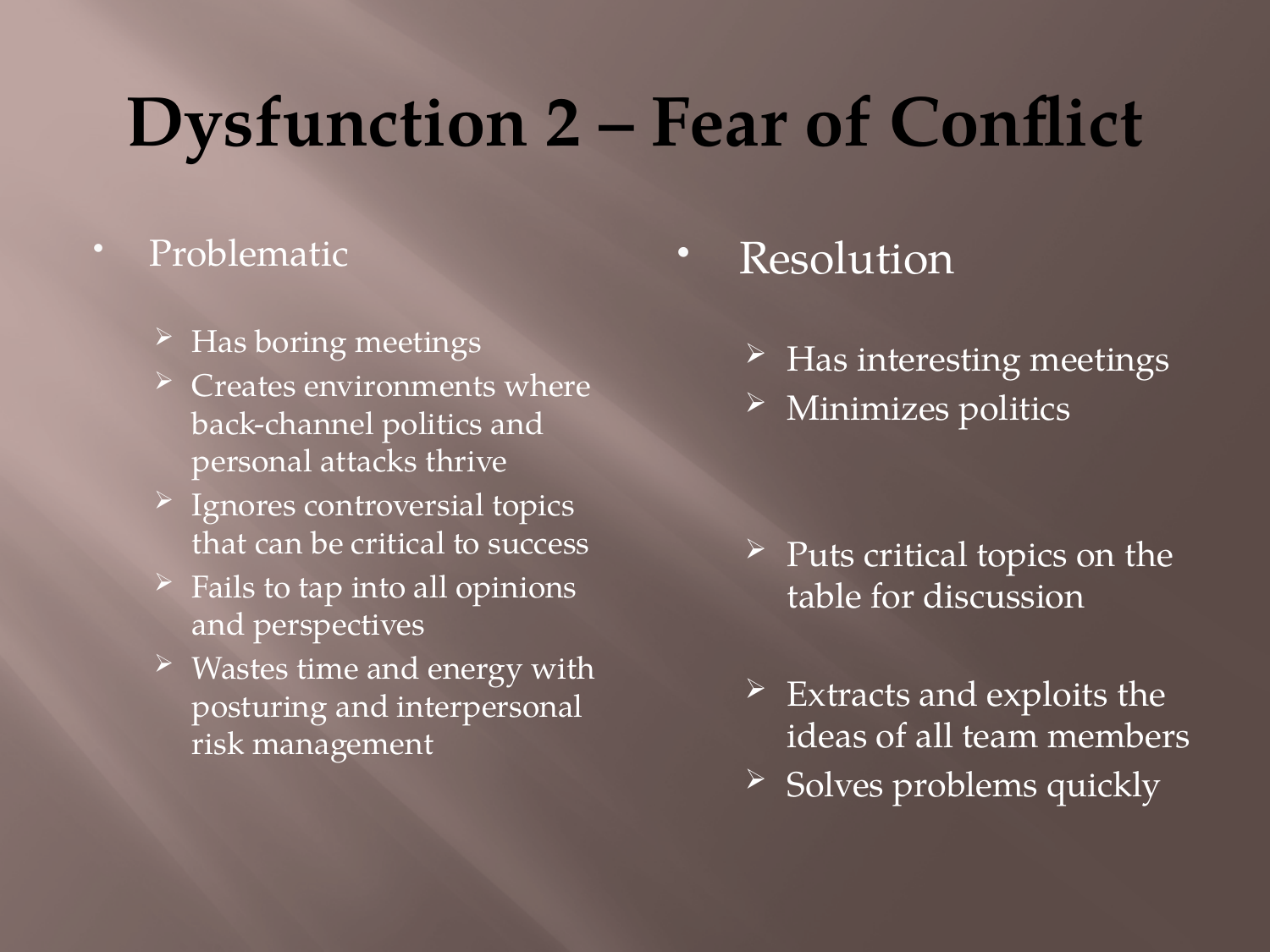

# Dysfunction 2 – Fear of Conflict
Problematic

Has boring meetings
Creates environments where back-channel politics and personal attacks thrive
Ignores controversial topics that can be critical to success
Fails to tap into all opinions and perspectives
Wastes time and energy with posturing and interpersonal risk management
Resolution

Has interesting meetings
Minimizes politics

Puts critical topics on the table for discussion

Extracts and exploits the ideas of all team members
Solves problems quickly